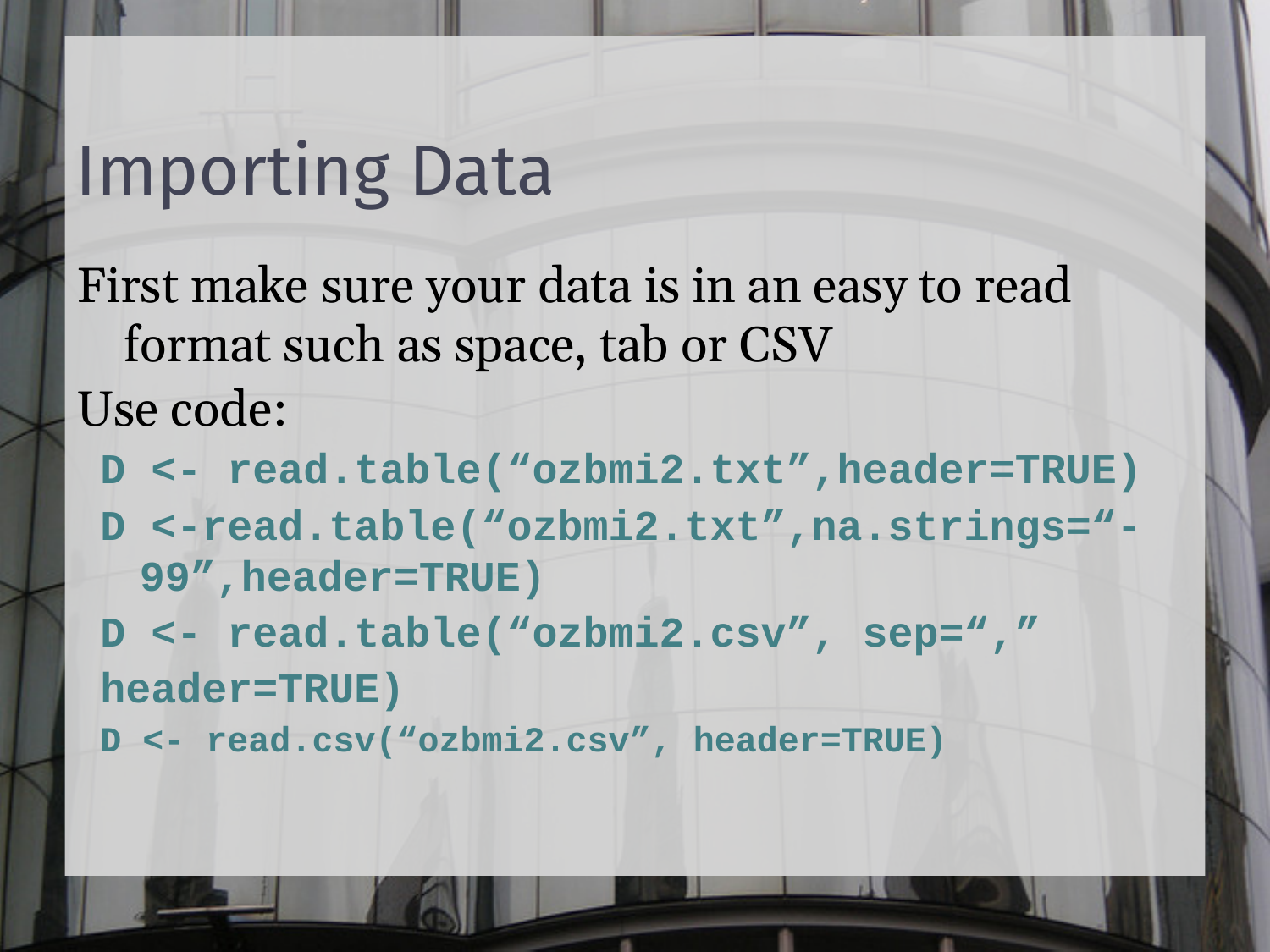

Importing Data
First make sure your data is in an easy to read format such as space, tab or CSV
Use code:
D <- read.table(“ozbmi2.txt”,header=TRUE)
D <-read.table(“ozbmi2.txt”,na.strings=“-99”,header=TRUE)
D <- read.table(“ozbmi2.csv”, sep=“,”
header=TRUE)
D <- read.csv(“ozbmi2.csv”, header=TRUE)